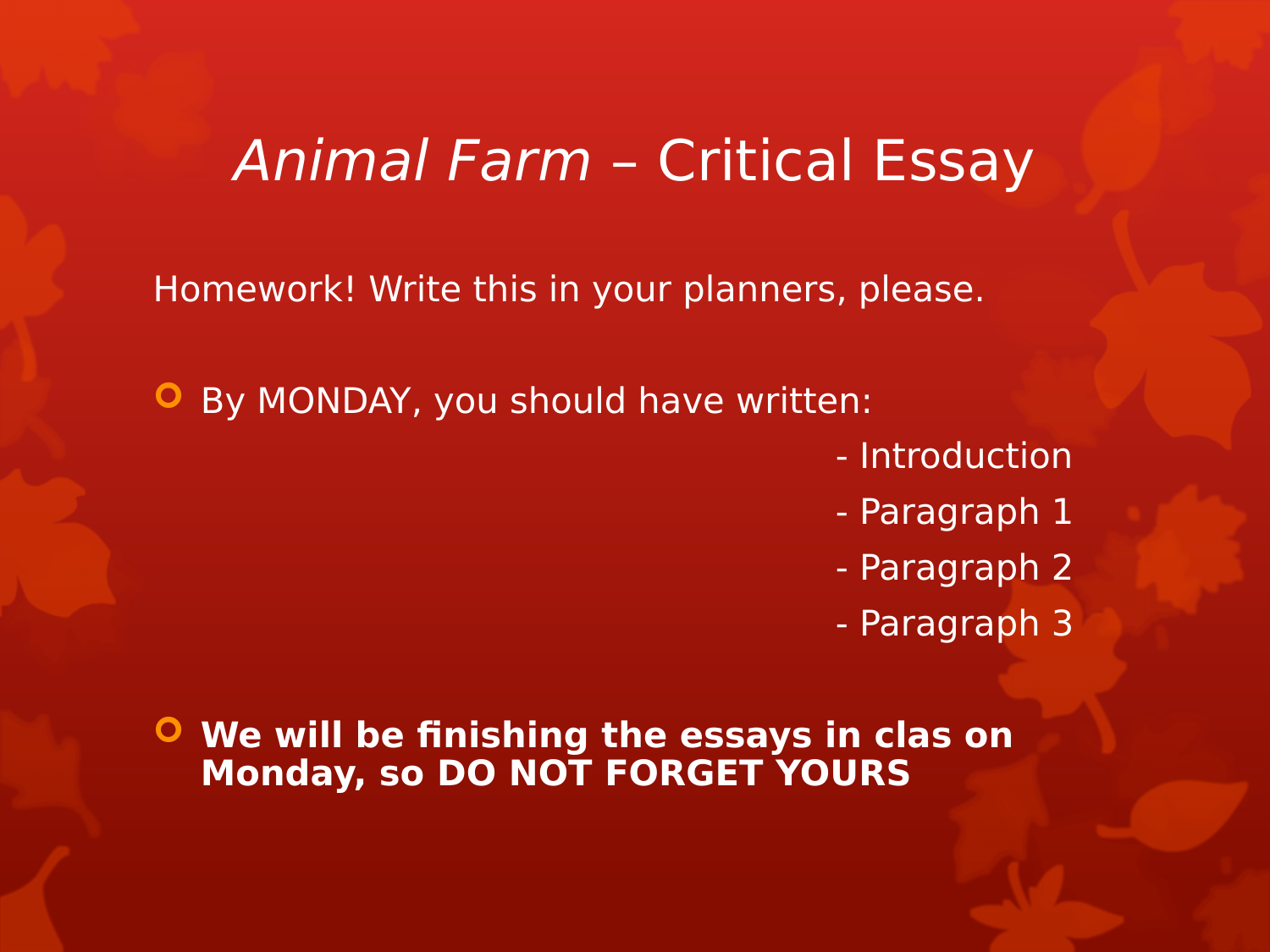

# Animal Farm – Critical Essay
Homework! Write this in your planners, please.

By MONDAY, you should have written:
						- Introduction
						- Paragraph 1
						- Paragraph 2
						- Paragraph 3

We will be finishing the essays in clas on Monday, so DO NOT FORGET YOURS